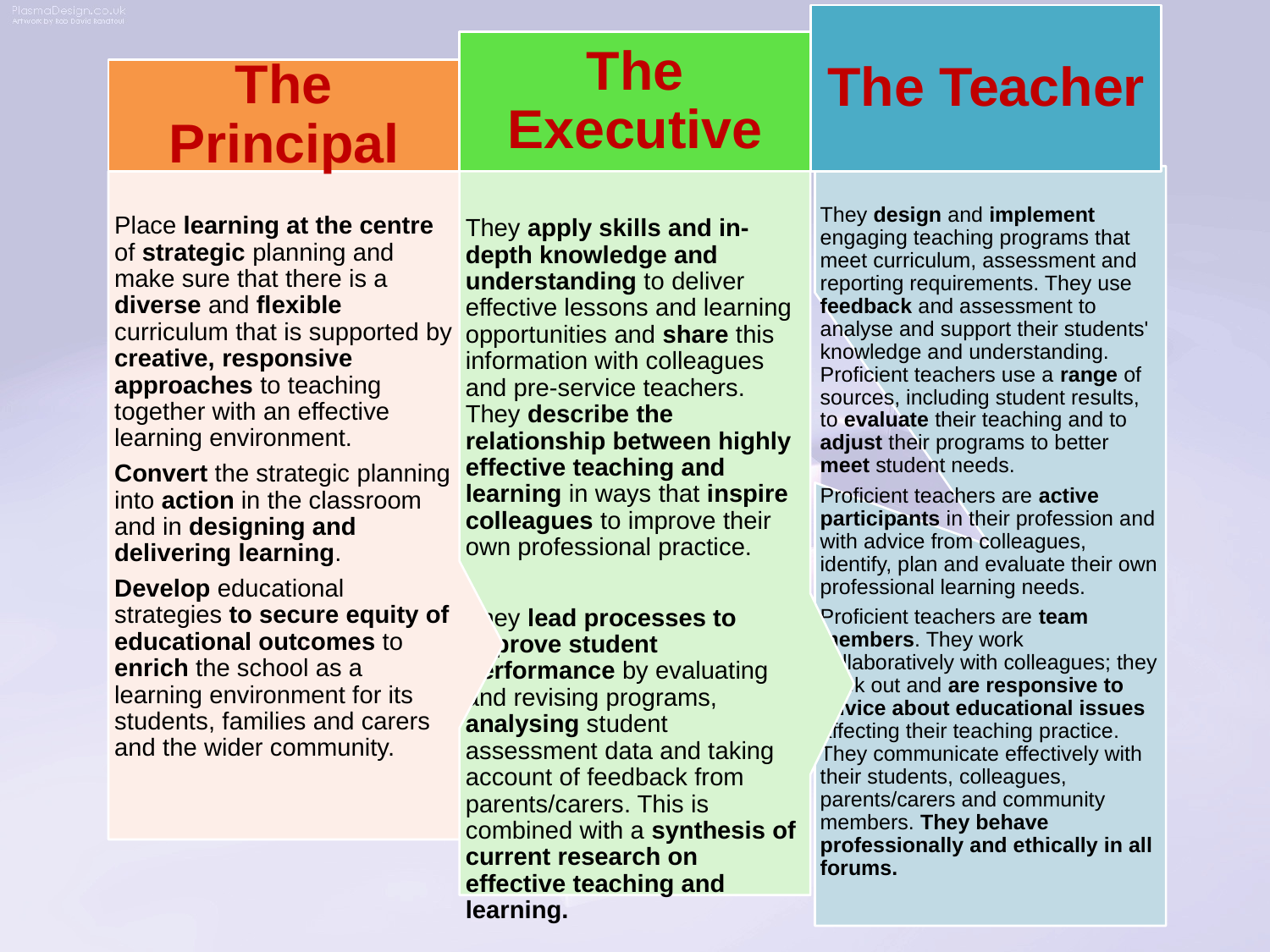

They design and implement engaging teaching programs that meet curriculum, assessment and reporting requirements. They use feedback and assessment to analyse and support their students' knowledge and understanding. Proficient teachers use a range of sources, including student results, to evaluate their teaching and to adjust their programs to better meet student needs.
Proficient teachers are active participants in their profession and with advice from colleagues, identify, plan and evaluate their own professional learning needs.
Proficient teachers are team members. They work collaboratively with colleagues; they seek out and are responsive to advice about educational issues affecting their teaching practice. They communicate effectively with their students, colleagues, parents/carers and community members. They behave professionally and ethically in all forums.
The Teacher

They apply skills and in-depth knowledge and understanding to deliver effective lessons and learning opportunities and share this information with colleagues and pre-service teachers. They describe the relationship between highly effective teaching and learning in ways that inspire colleagues to improve their own professional practice.

They lead processes to improve student performance by evaluating and revising programs, analysing student assessment data and taking account of feedback from parents/carers. This is combined with a synthesis of current research on effective teaching and learning.
The Executive

Place learning at the centre of strategic planning and make sure that there is a diverse and flexible curriculum that is supported by creative, responsive approaches to teaching together with an effective learning environment.
Convert the strategic planning into action in the classroom and in designing and delivering learning.
Develop educational strategies to secure equity of educational outcomes to enrich the school as a learning environment for its students, families and carers and the wider community.
The Principal